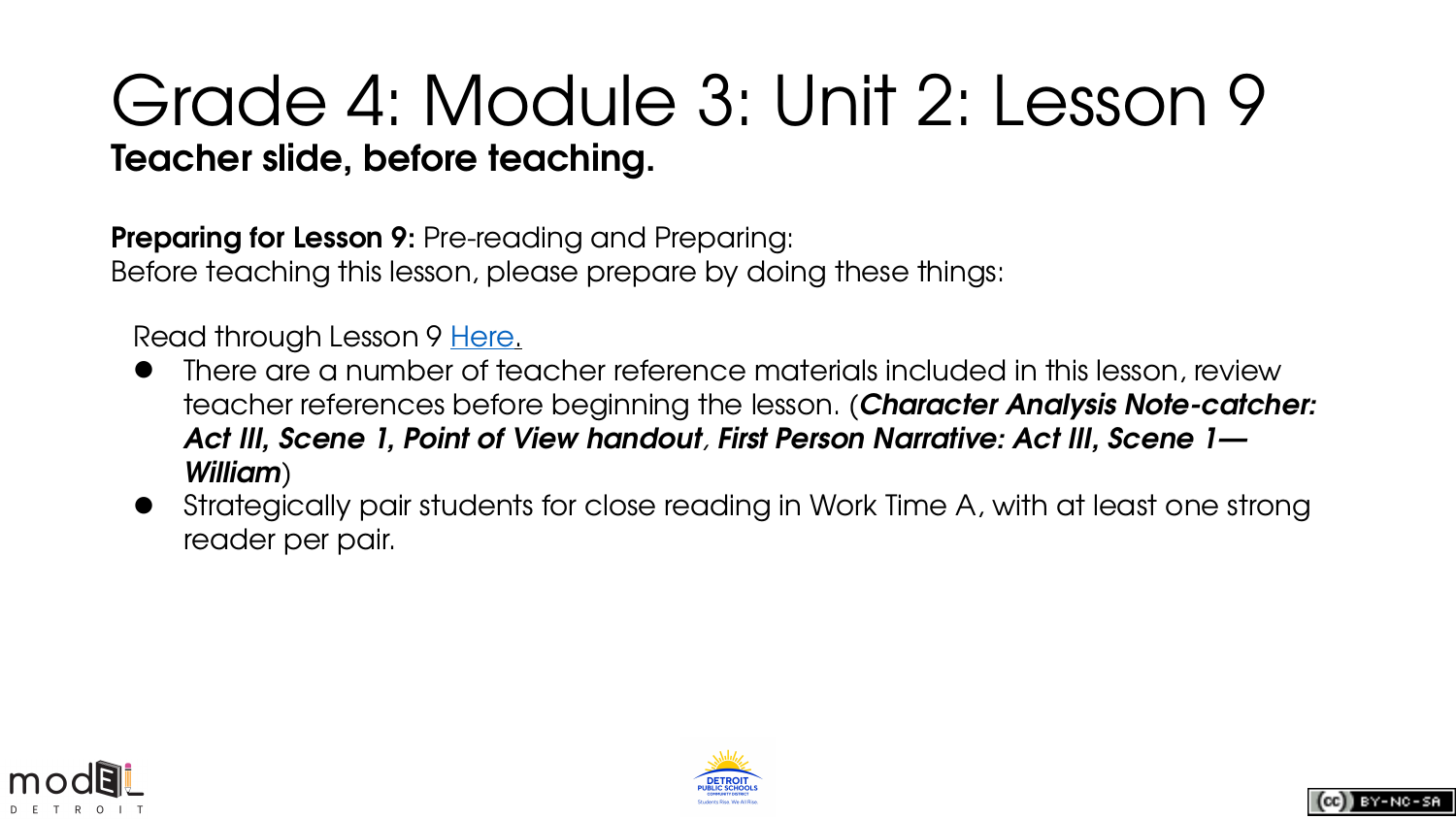

# Grade 4: Module 3: Unit 2: Lesson 9
Teacher slide, before teaching.
Preparing for Lesson 9: Pre-reading and Preparing:
Before teaching this lesson, please prepare by doing these things:

Read through Lesson 9 Here.
There are a number of teacher reference materials included in this lesson, review teacher references before beginning the lesson. (Character Analysis Note-catcher: Act III, Scene 1, Point of View handout, First Person Narrative: Act III, Scene 1—William)
Strategically pair students for close reading in Work Time A, with at least one strong reader per pair.